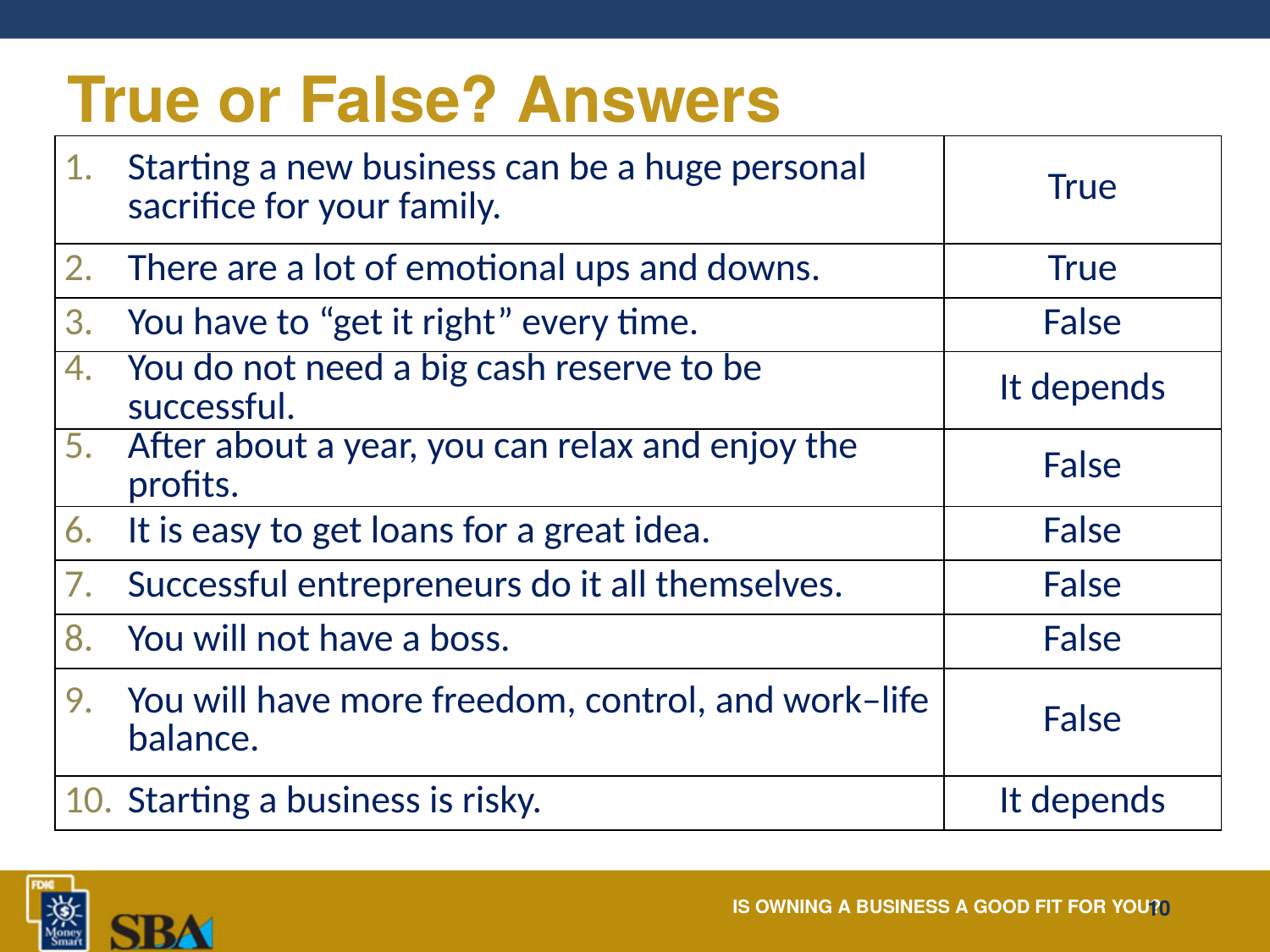

# True or False? Answers
| Starting a new business can be a huge personal sacrifice for your family. | True |
| --- | --- |
| There are a lot of emotional ups and downs. | True |
| You have to “get it right” every time. | False |
| You do not need a big cash reserve to be successful. | It depends |
| After about a year, you can relax and enjoy the profits. | False |
| It is easy to get loans for a great idea. | False |
| Successful entrepreneurs do it all themselves. | False |
| You will not have a boss. | False |
| You will have more freedom, control, and work–life balance. | False |
| Starting a business is risky. | It depends |